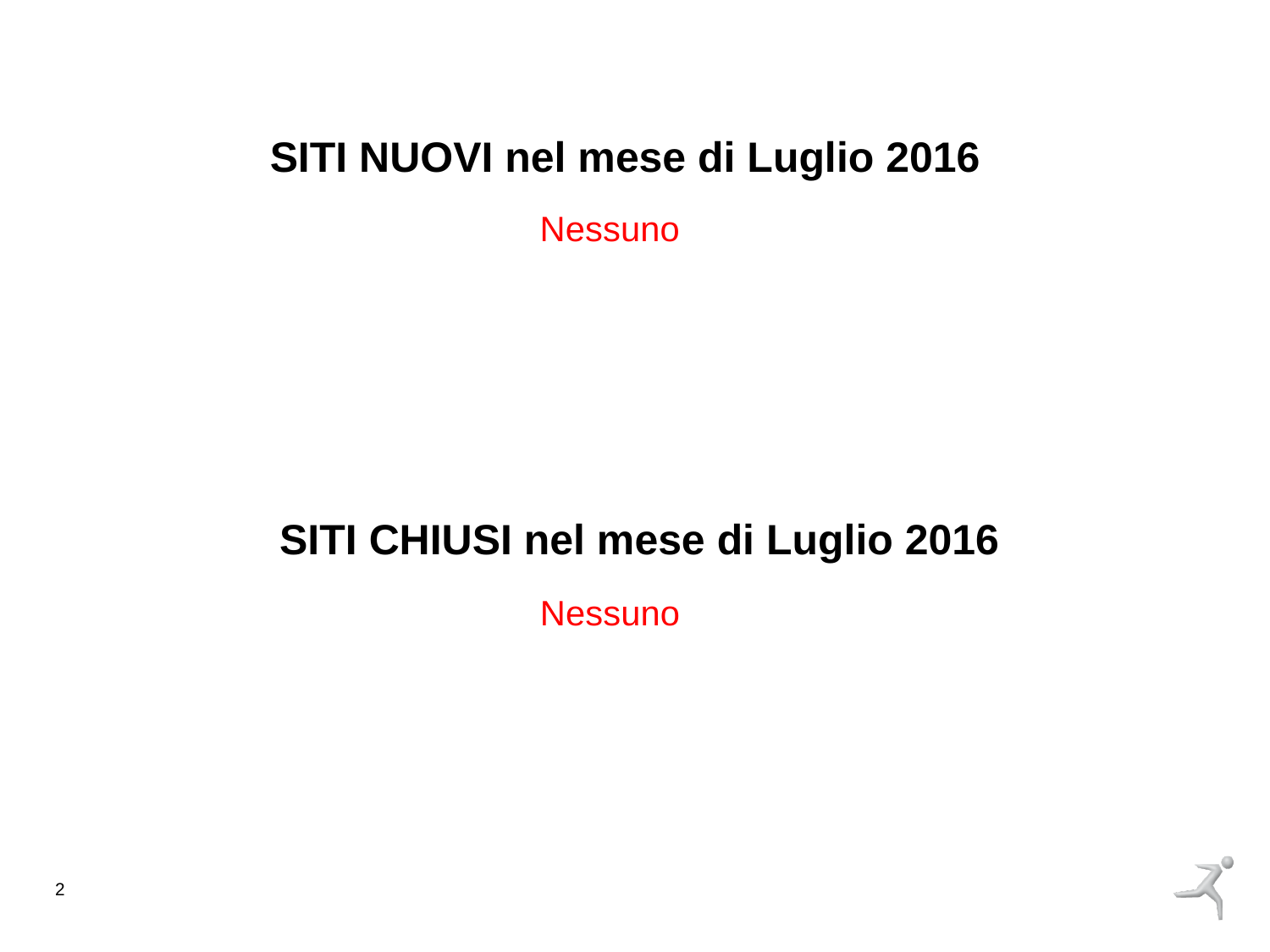

SITI NUOVI nel mese di Luglio 2016
Nessuno
SITI CHIUSI nel mese di Luglio 2016
Nessuno